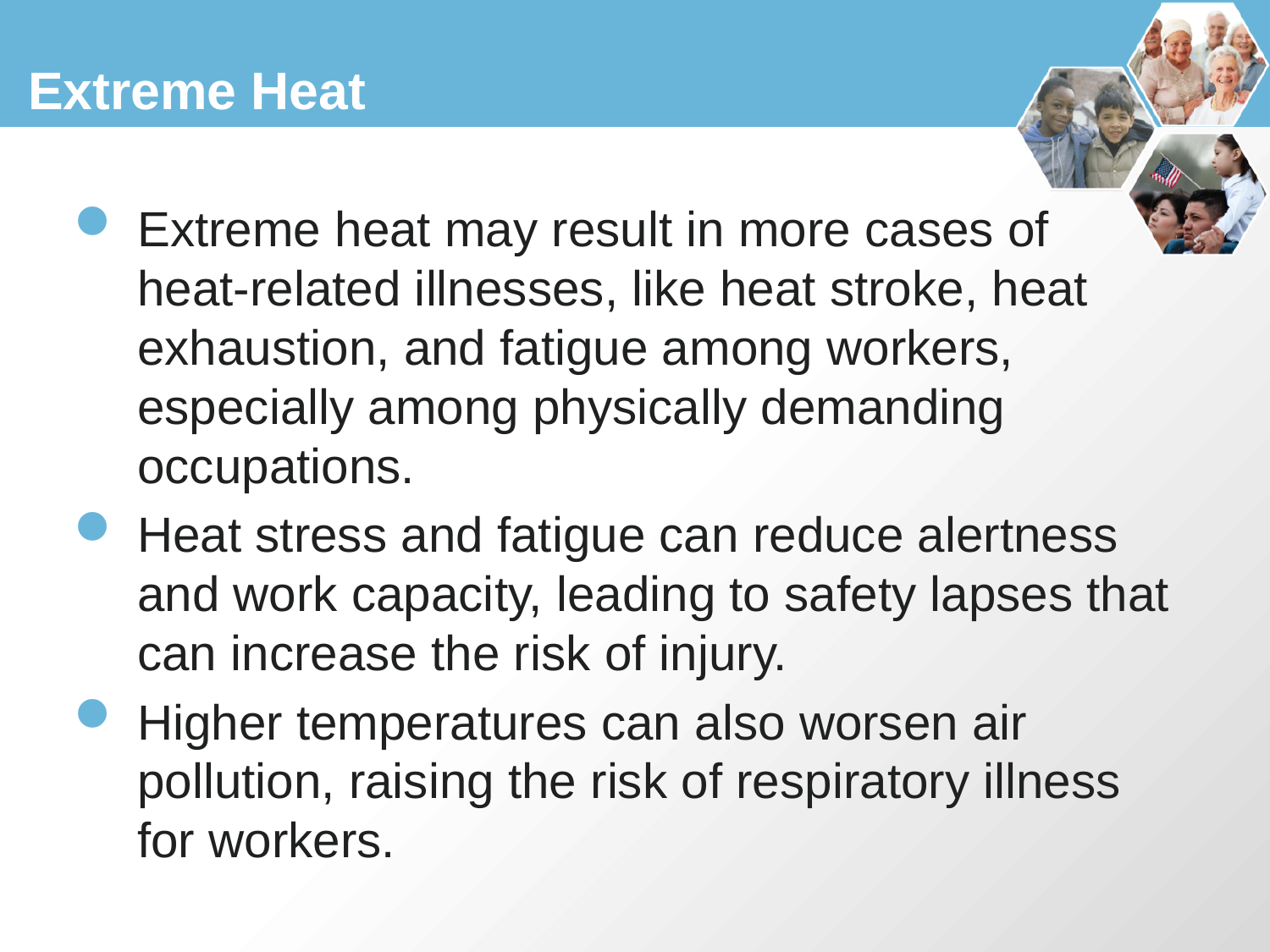

# Extreme Heat
Extreme heat may result in more cases of
heat-related illnesses, like heat stroke, heat exhaustion, and fatigue among workers, especially among physically demanding occupations.
Heat stress and fatigue can reduce alertness and work capacity, leading to safety lapses that can increase the risk of injury.
Higher temperatures can also worsen air pollution, raising the risk of respiratory illness for workers.